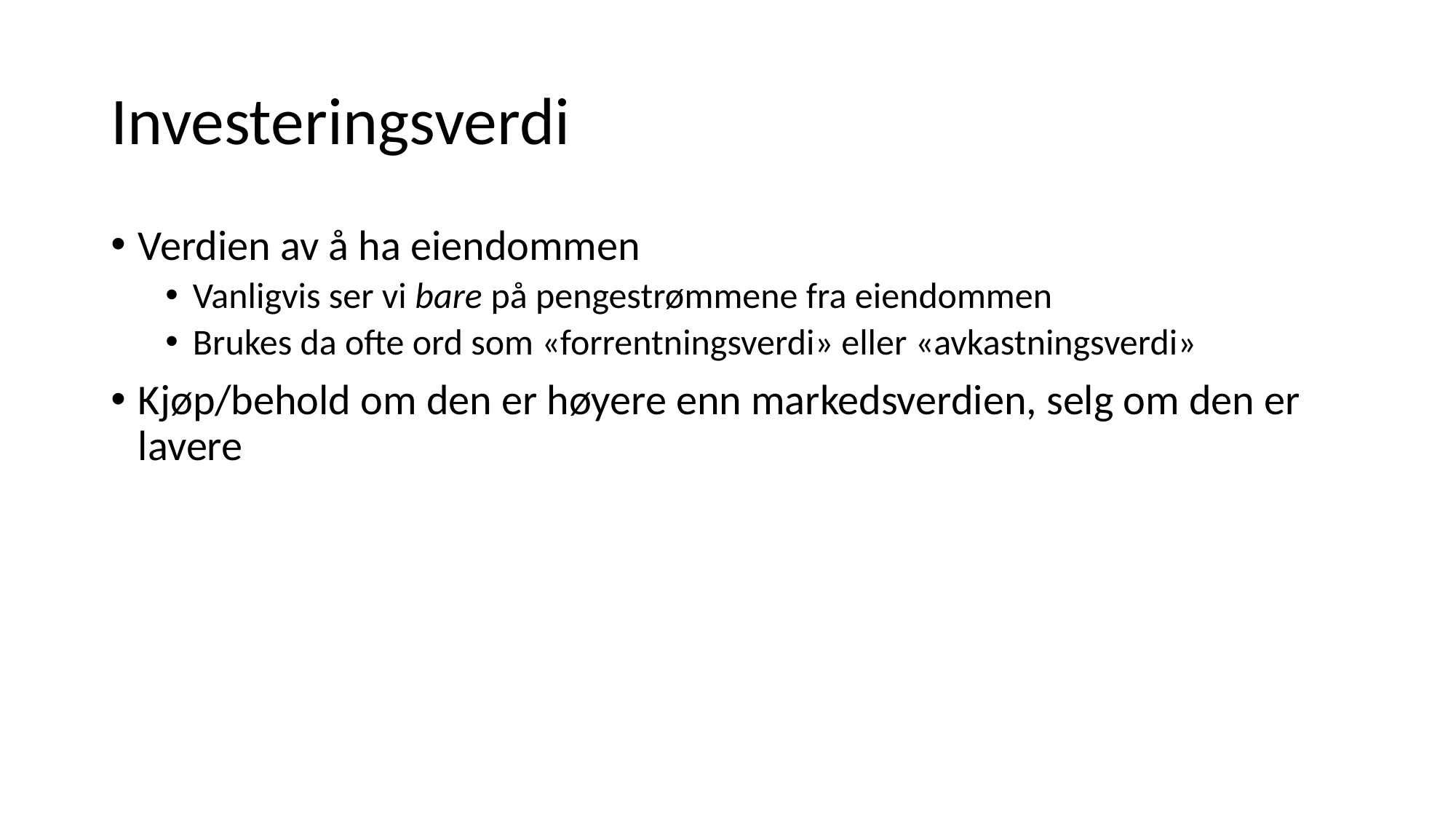

# Investeringsverdi
Verdien av å ha eiendommen
Vanligvis ser vi bare på pengestrømmene fra eiendommen
Brukes da ofte ord som «forrentningsverdi» eller «avkastningsverdi»
Kjøp/behold om den er høyere enn markedsverdien, selg om den er lavere